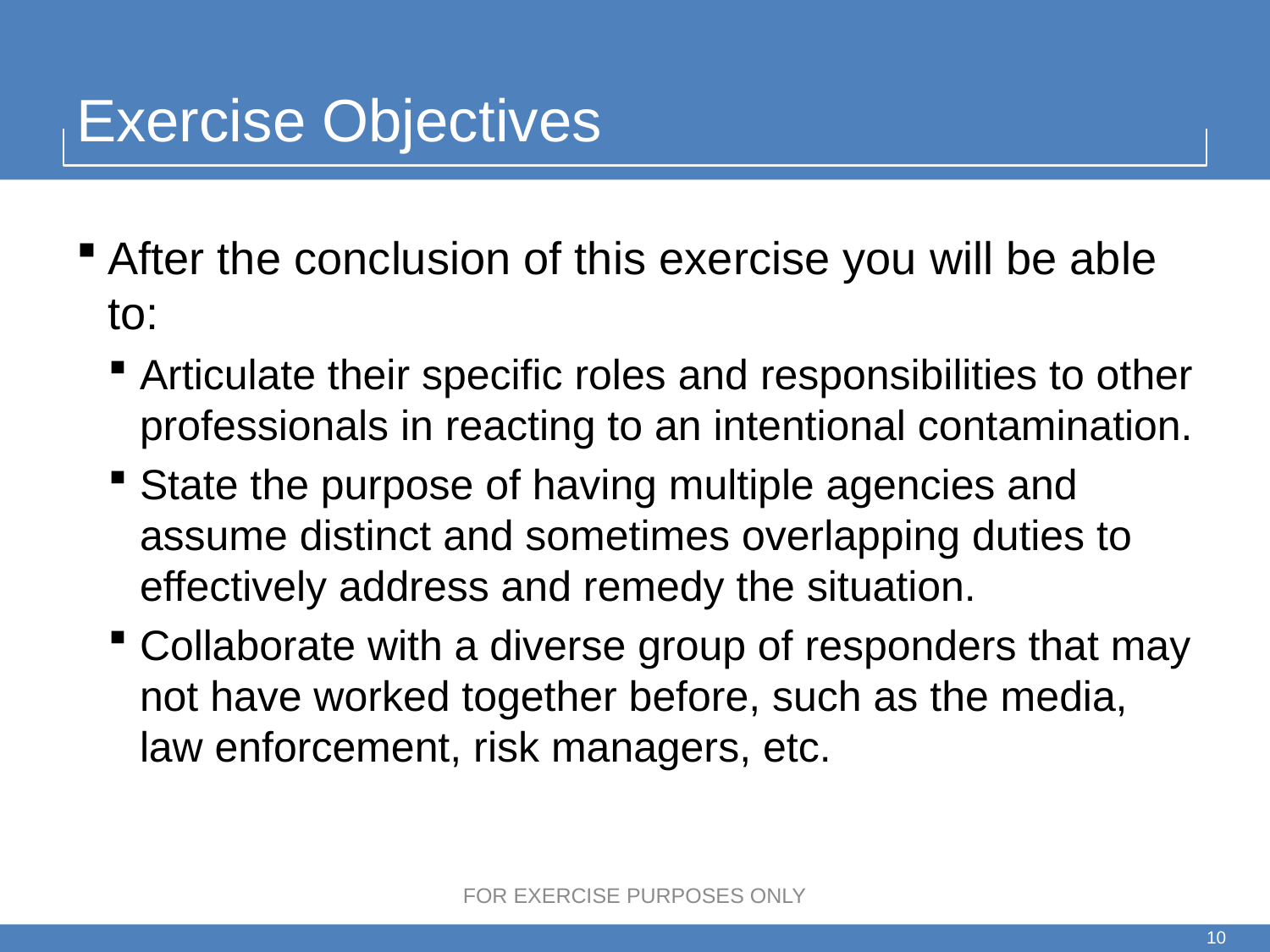

# Exercise Objectives
After the conclusion of this exercise you will be able to:
Articulate their specific roles and responsibilities to other professionals in reacting to an intentional contamination.
State the purpose of having multiple agencies and assume distinct and sometimes overlapping duties to effectively address and remedy the situation.
Collaborate with a diverse group of responders that may not have worked together before, such as the media, law enforcement, risk managers, etc.
FOR EXERCISE PURPOSES ONLY